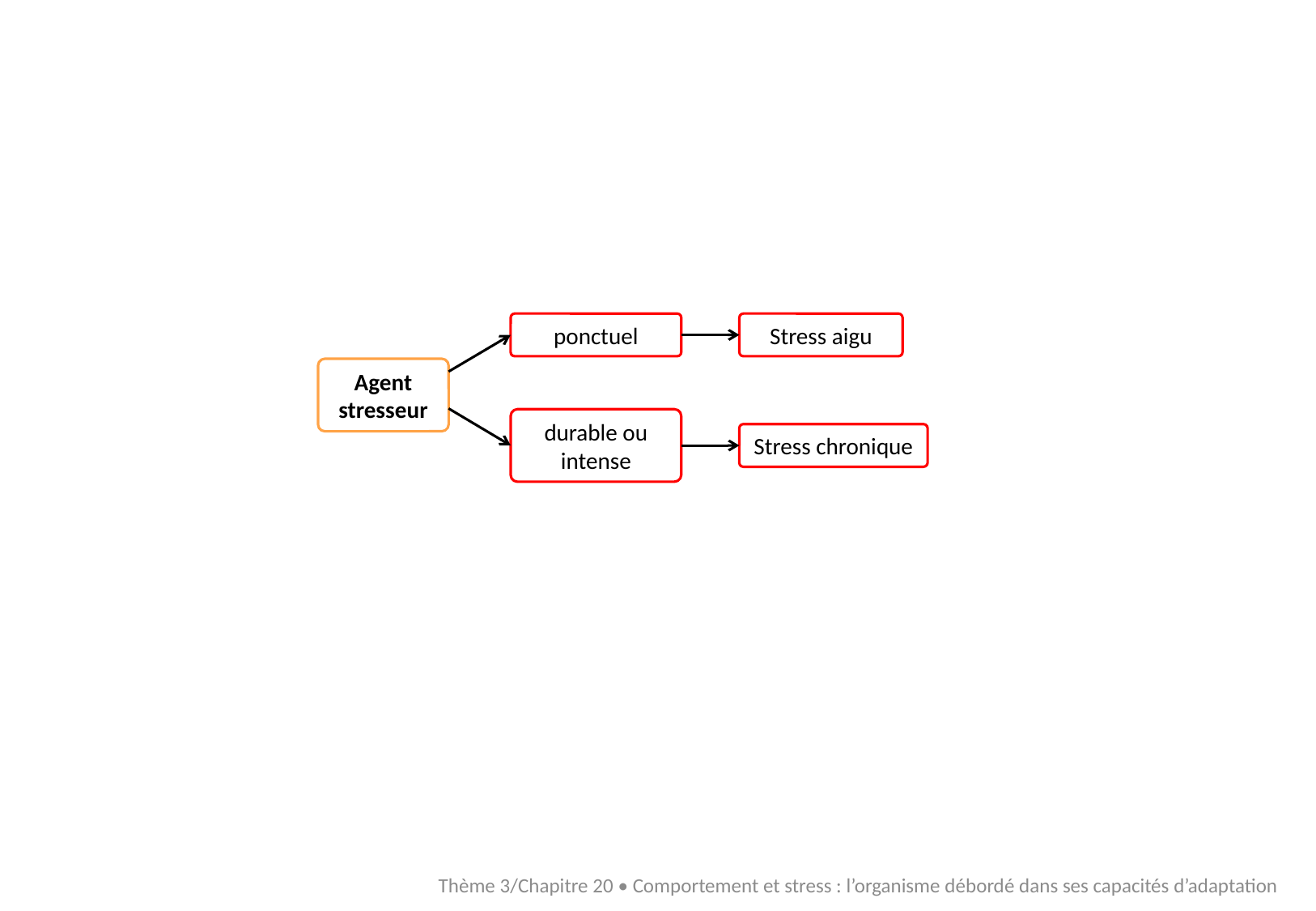

ponctuel
Stress aigu
Agent
stresseur
durable ou intense
Stress chronique
Thème 3/Chapitre 20 • Comportement et stress : l’organisme débordé dans ses capacités d’adaptation